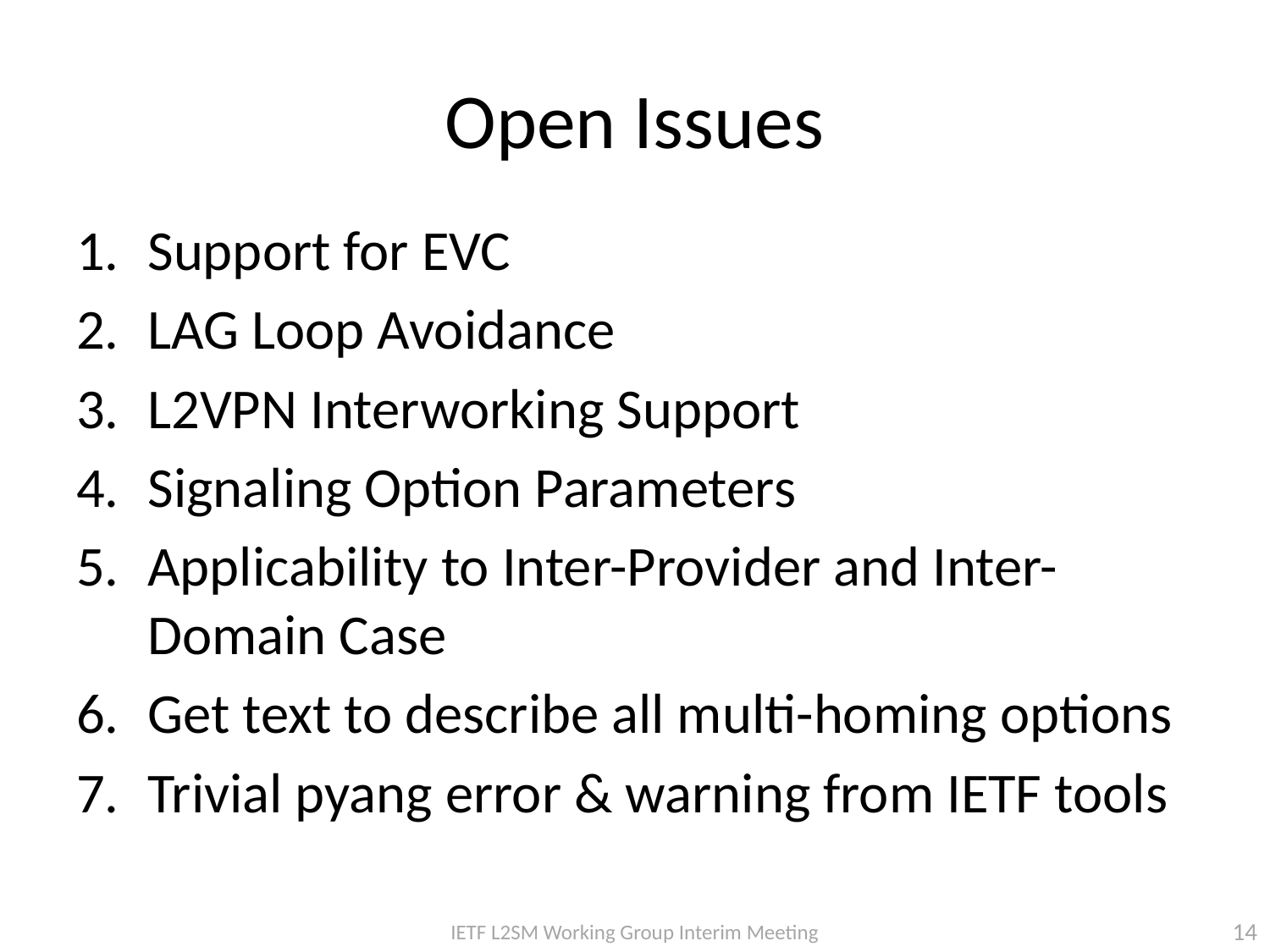

# Open Issues
Support for EVC
LAG Loop Avoidance
L2VPN Interworking Support
Signaling Option Parameters
Applicability to Inter-Provider and Inter-Domain Case
Get text to describe all multi-homing options
Trivial pyang error & warning from IETF tools